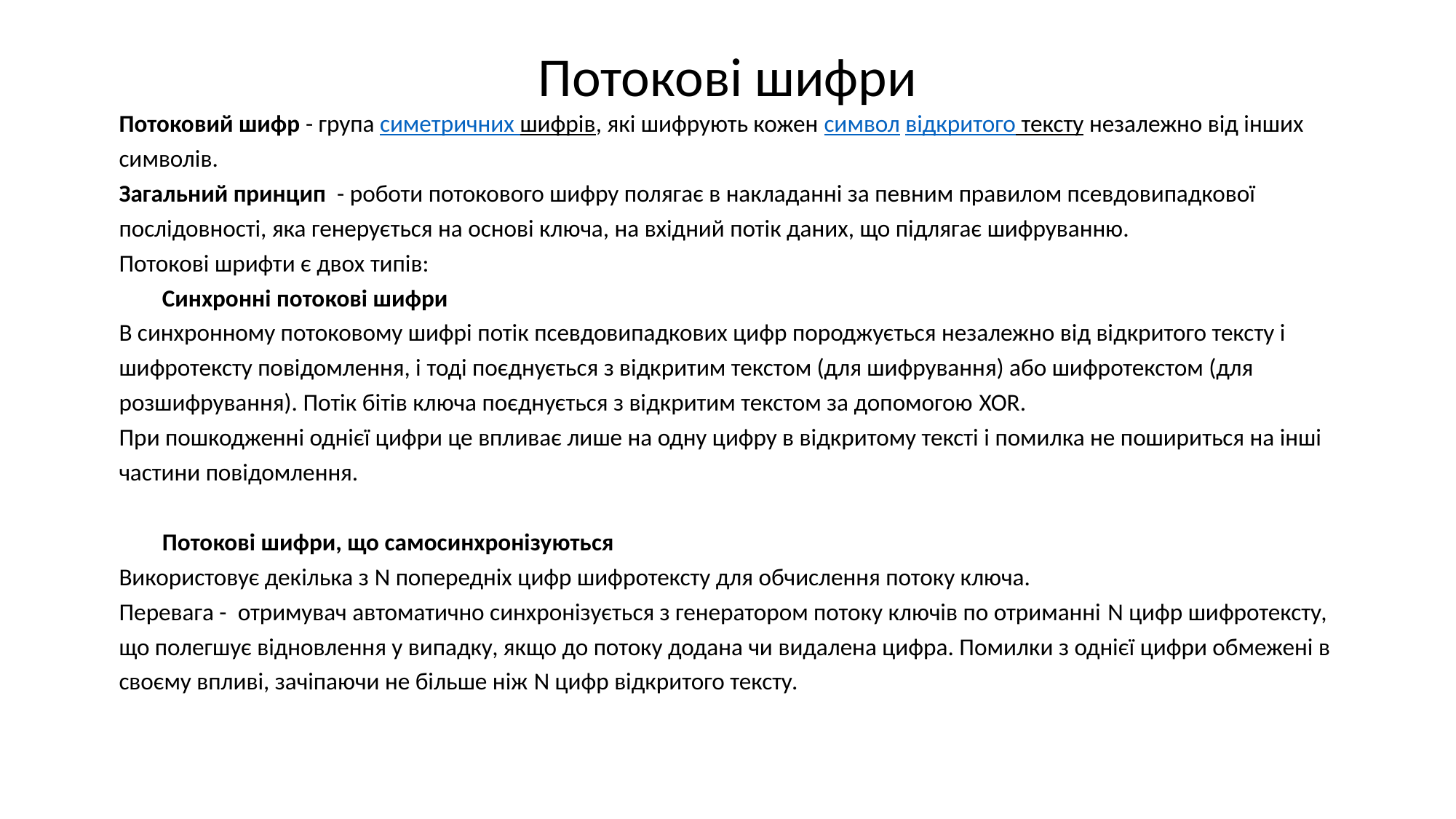

# Потокові шифри
Потоковий шифр - група симетричних шифрів, які шифрують кожен символ відкритого тексту незалежно від інших символів.
Загальний принцип  - роботи потокового шифру полягає в накладанні за певним правилом псевдовипадкової послідовності, яка генерується на основі ключа, на вхідний потік даних, що підлягає шифруванню.
Потокові шрифти є двох типів:
Синхронні потокові шифри
В синхронному потоковому шифрі потік псевдовипадкових цифр породжується незалежно від відкритого тексту і шифротексту повідомлення, і тоді поєднується з відкритим текстом (для шифрування) або шифротекстом (для розшифрування). Потік бітів ключа поєднується з відкритим текстом за допомогою XOR.
При пошкодженні однієї цифри це впливає лише на одну цифру в відкритому тексті і помилка не пошириться на інші частини повідомлення.

Потокові шифри, що самосинхронізуються
Використовує декілька з N попередніх цифр шифротексту для обчислення потоку ключа.
Перевага -  отримувач автоматично синхронізується з генератором потоку ключів по отриманні N цифр шифротексту, що полегшує відновлення у випадку, якщо до потоку додана чи видалена цифра. Помилки з однієї цифри обмежені в своєму впливі, зачіпаючи не більше ніж N цифр відкритого тексту.